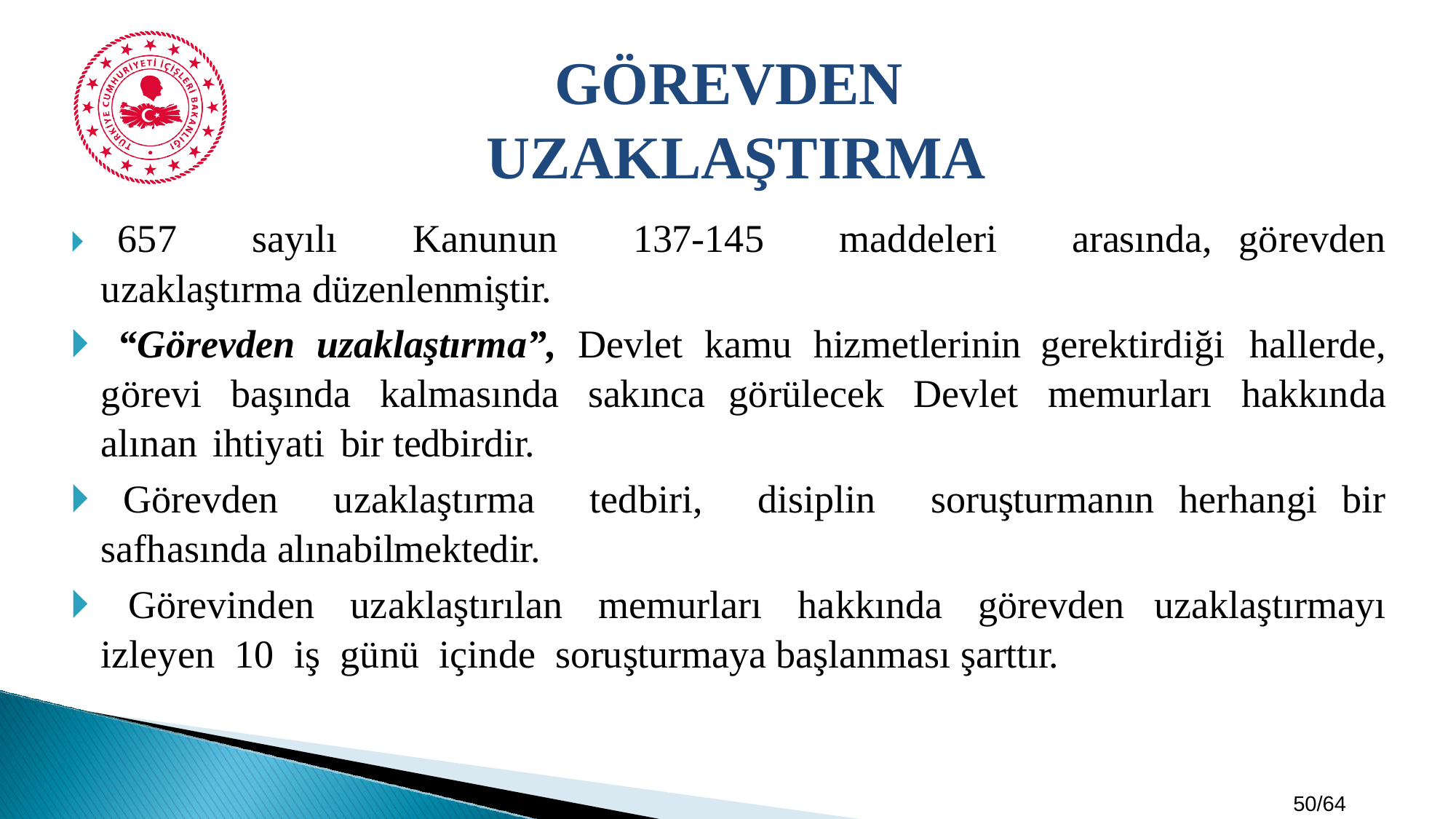

GÖREVDEN
 UZAKLAŞTIRMA
🞂​ 657  sayılı  Kanunun  137-145  maddeleri  arasında, görevden uzaklaştırma düzenlenmiştir.
🞂​ “Görevden uzaklaştırma”, Devlet kamu hizmetlerinin gerektirdiği hallerde, görevi başında kalmasında sakınca görülecek Devlet memurları hakkında alınan ihtiyati bir tedbirdir.
🞂​ Görevden  uzaklaştırma  tedbiri,  disiplin  soruşturmanın herhangi bir safhasında alınabilmektedir.
🞂​ Görevinden uzaklaştırılan memurları hakkında görevden uzaklaştırmayı izleyen 10 iş günü içinde soruşturmaya başlanması şarttır.